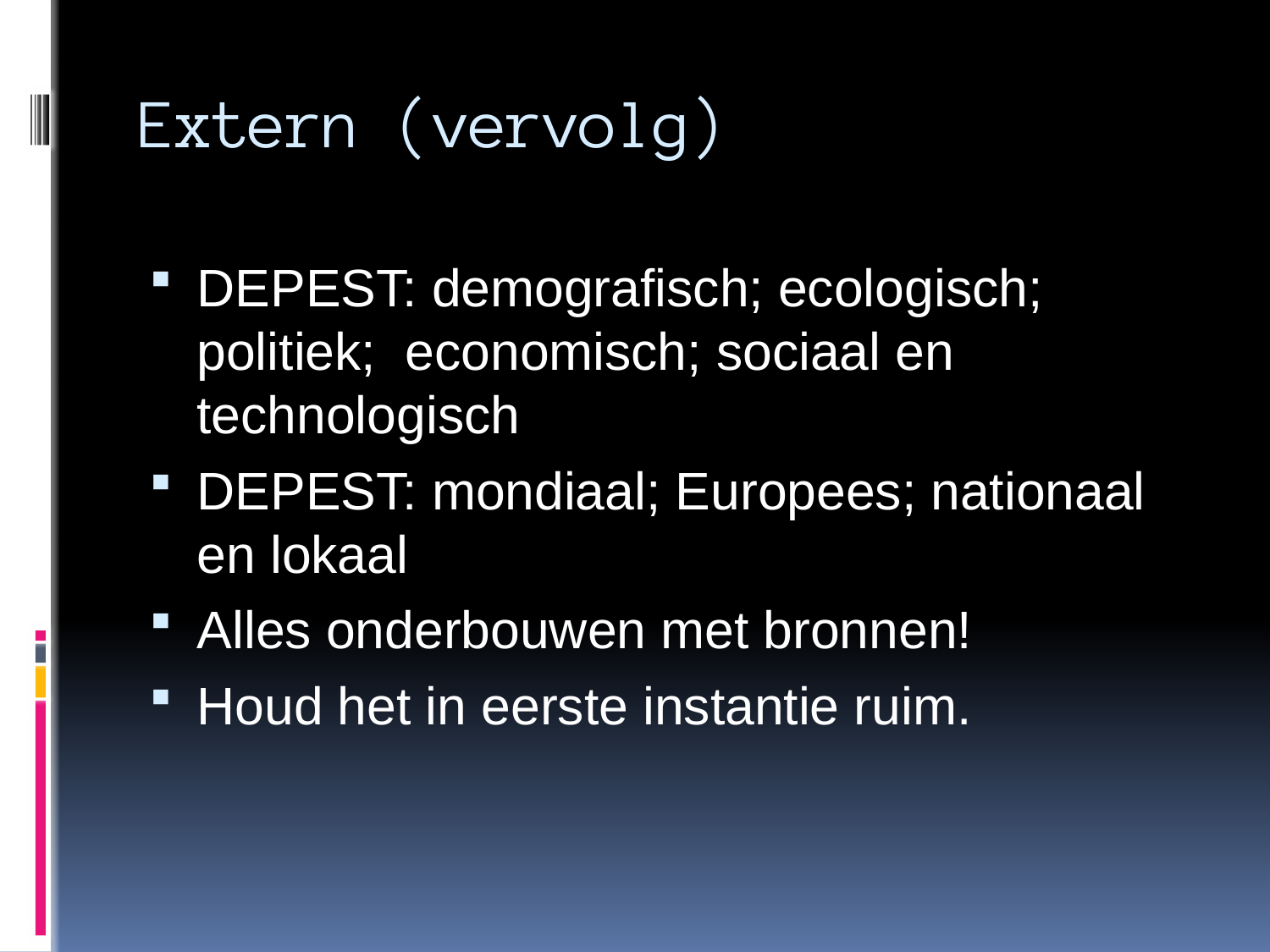

# Extern (vervolg)
DEPEST: demografisch; ecologisch; politiek;  economisch; sociaal en technologisch
DEPEST: mondiaal; Europees; nationaal en lokaal
Alles onderbouwen met bronnen!
Houd het in eerste instantie ruim.